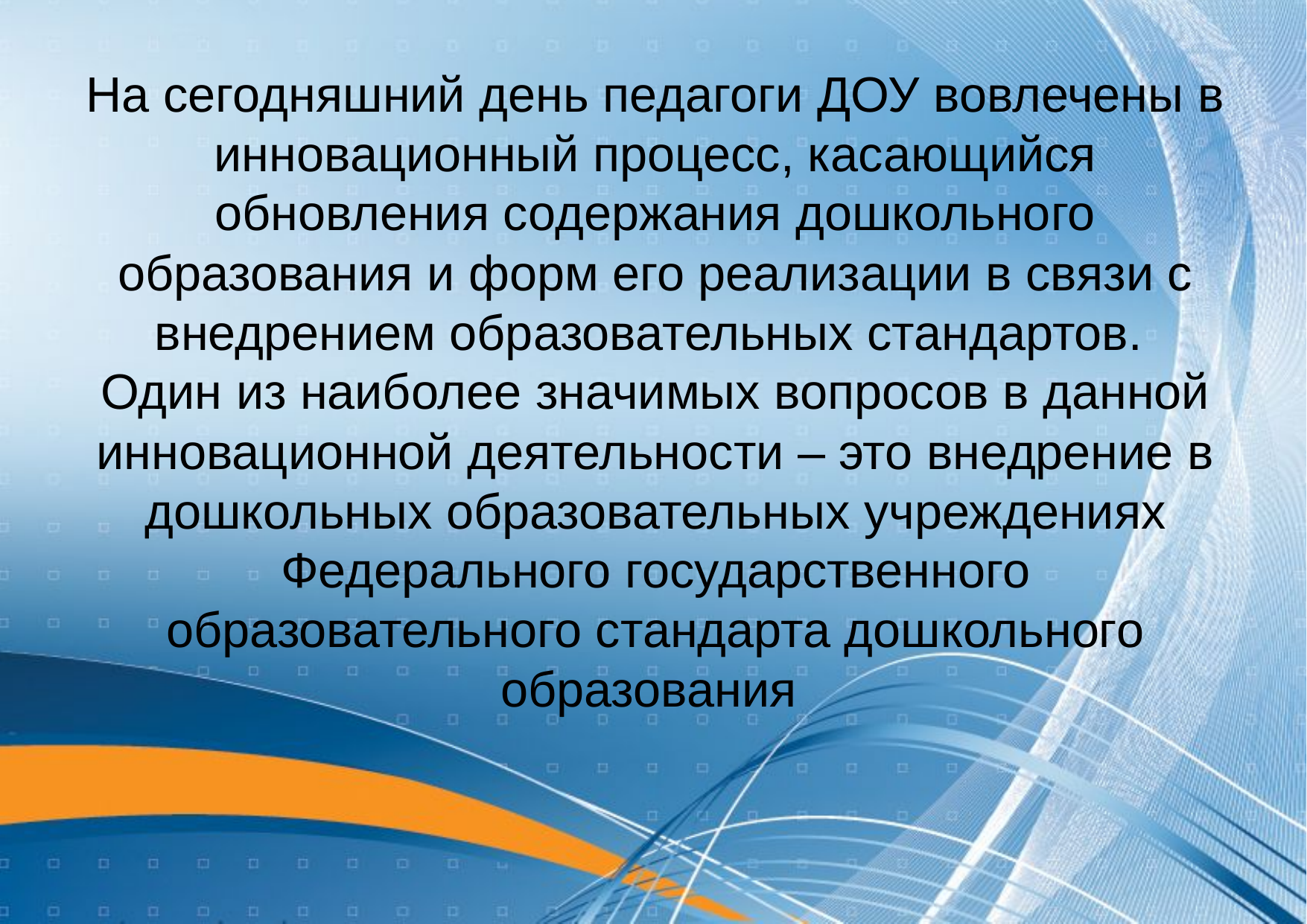

На сегодняшний день педагоги ДОУ вовлечены в инновационный процесс, касающийся обновления содержания дошкольного образования и форм его реализации в связи с внедрением образовательных стандартов.
Один из наиболее значимых вопросов в данной инновационной деятельности – это внедрение в дошкольных образовательных учреждениях Федерального государственного образовательного стандарта дошкольного образования